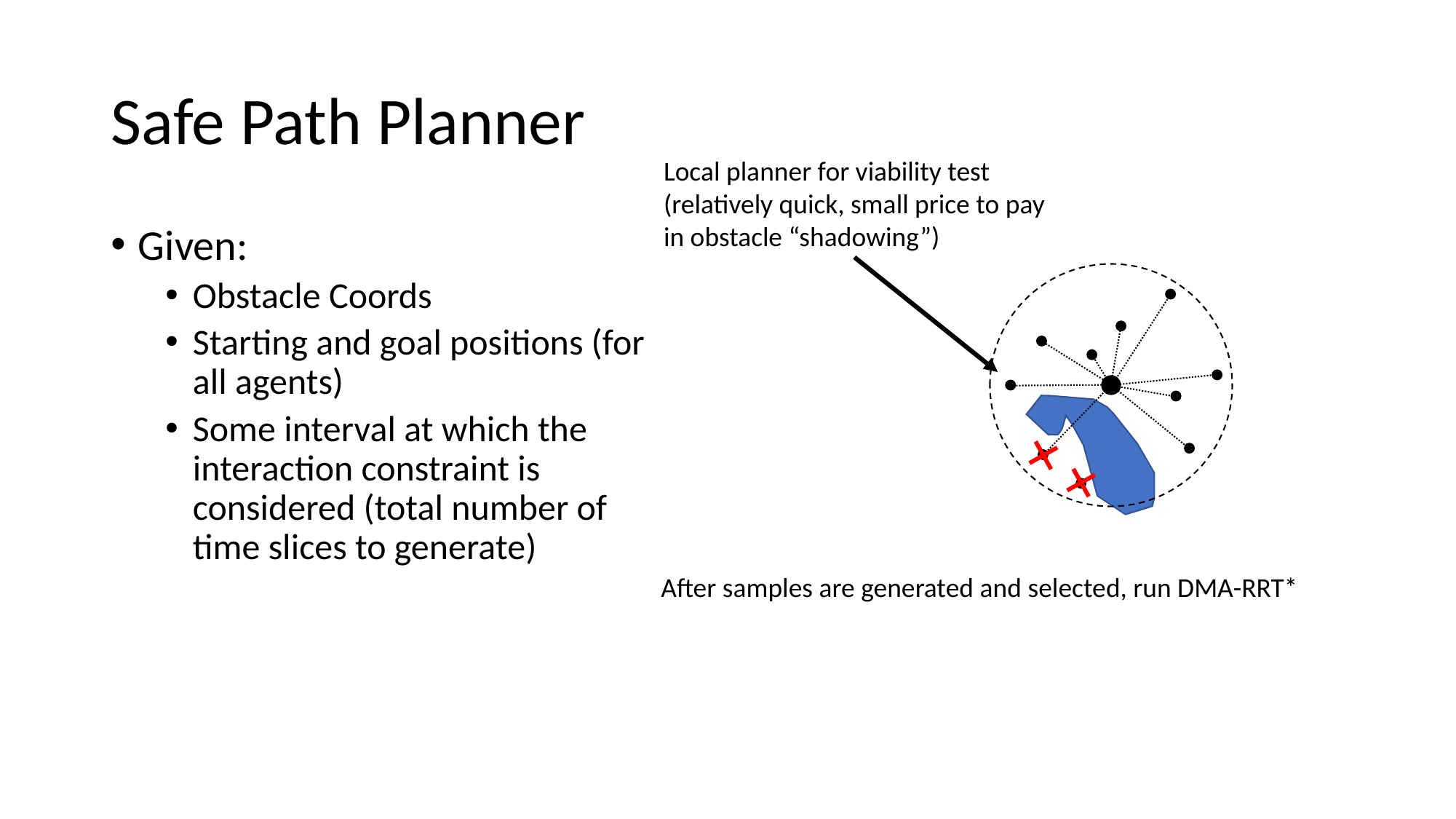

# Safe Path Planner
Local planner for viability test
(relatively quick, small price to pay
in obstacle “shadowing”)
Given:
Obstacle Coords
Starting and goal positions (for all agents)
Some interval at which the interaction constraint is considered (total number of time slices to generate)

After samples are generated and selected, run DMA-RRT*